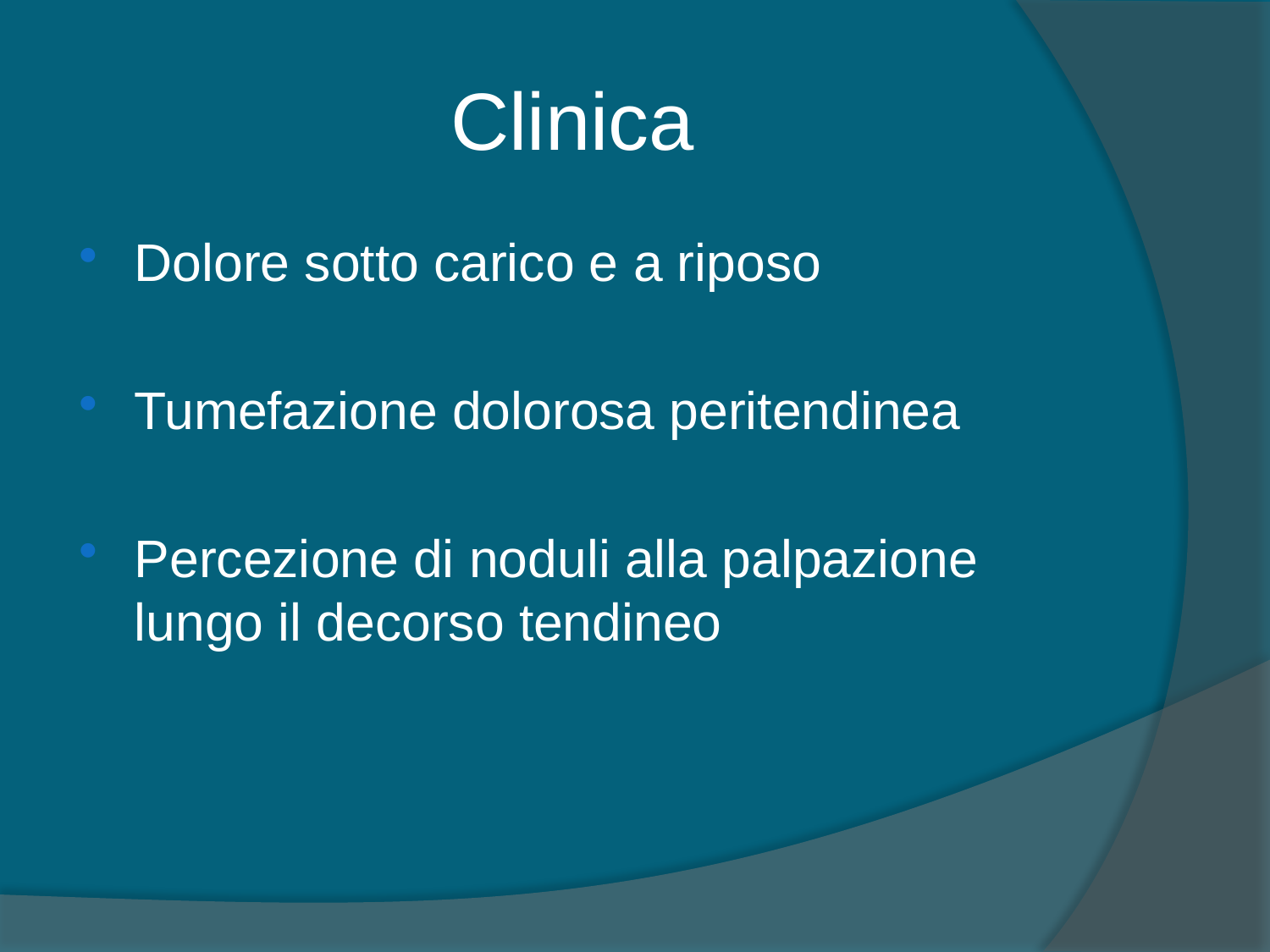

# Clinica
Dolore sotto carico e a riposo

Tumefazione dolorosa peritendinea

Percezione di noduli alla palpazione lungo il decorso tendineo